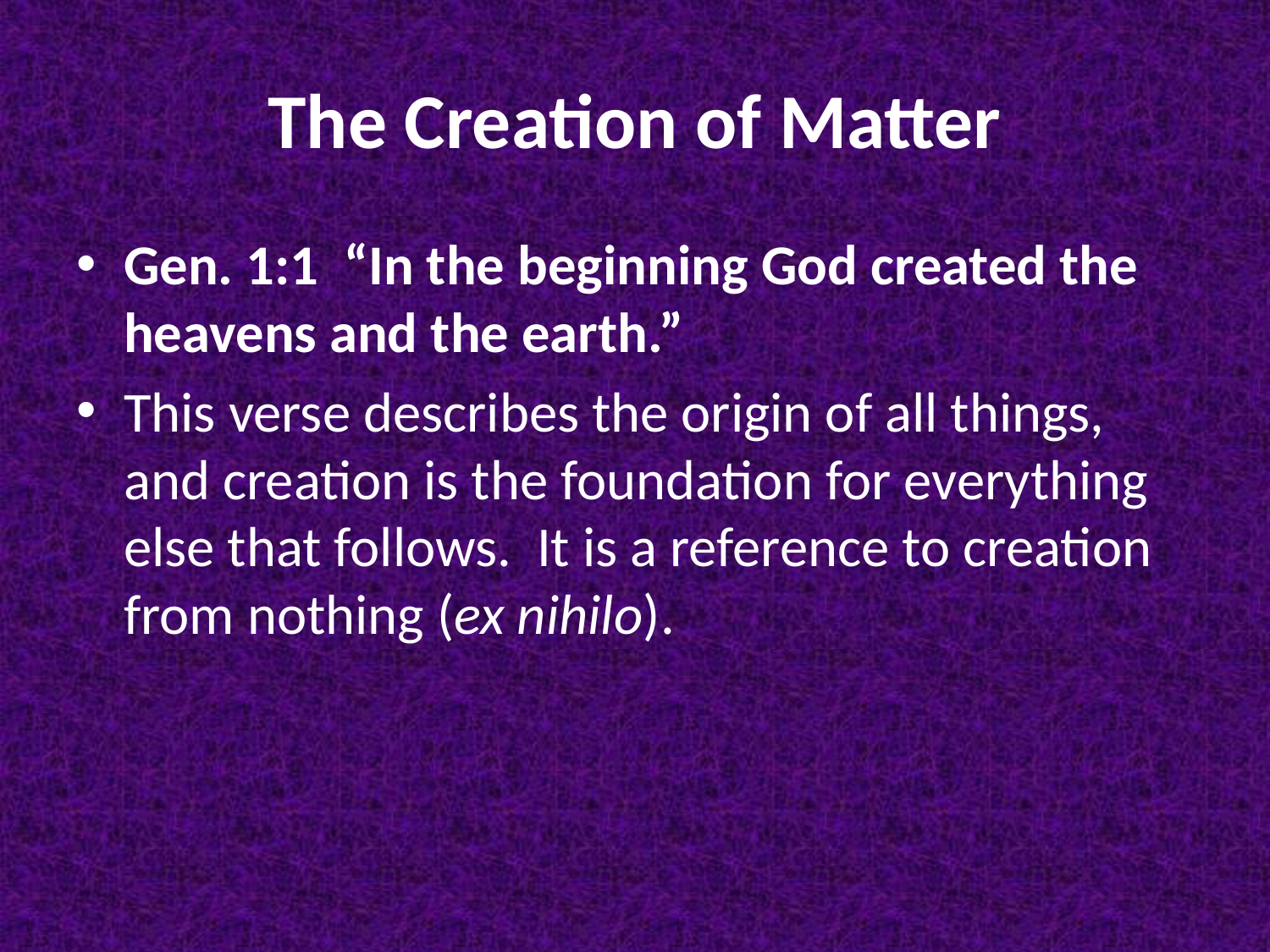

# The Creation of Matter
Gen. 1:1  “In the beginning God created the heavens and the earth.”
This verse describes the origin of all things, and creation is the foundation for everything else that follows.  It is a reference to creation from nothing (ex nihilo).